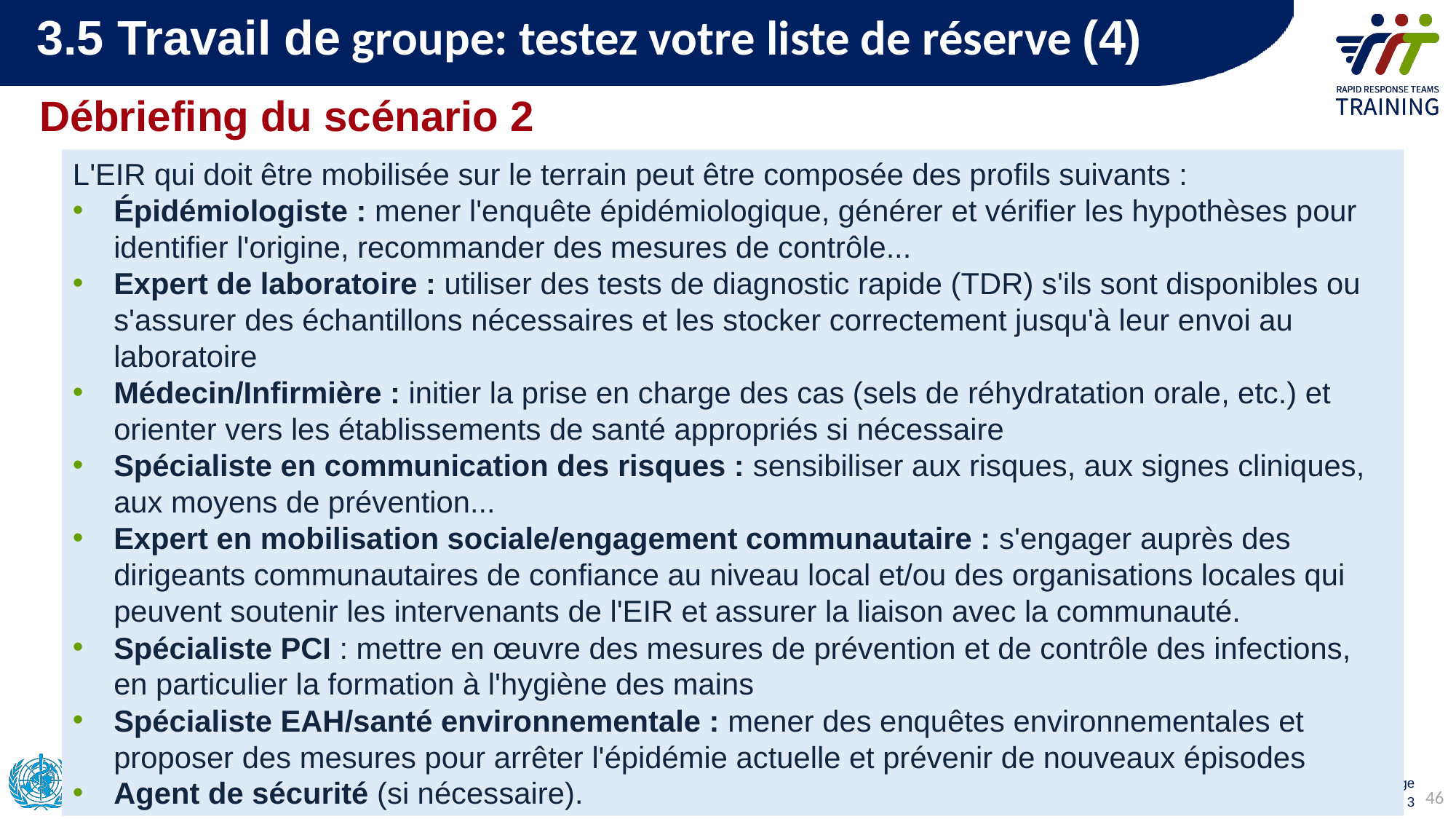

3.5 Travail de groupe: testez votre liste de réserve (4)
Débriefing du scénario 2
L'EIR qui doit être mobilisée sur le terrain peut être composée des profils suivants :
Épidémiologiste : mener l'enquête épidémiologique, générer et vérifier les hypothèses pour identifier l'origine, recommander des mesures de contrôle...
Expert de laboratoire : utiliser des tests de diagnostic rapide (TDR) s'ils sont disponibles ou s'assurer des échantillons nécessaires et les stocker correctement jusqu'à leur envoi au laboratoire
Médecin/Infirmière : initier la prise en charge des cas (sels de réhydratation orale, etc.) et orienter vers les établissements de santé appropriés si nécessaire
Spécialiste en communication des risques : sensibiliser aux risques, aux signes cliniques, aux moyens de prévention...
Expert en mobilisation sociale/engagement communautaire : s'engager auprès des dirigeants communautaires de confiance au niveau local et/ou des organisations locales qui peuvent soutenir les intervenants de l'EIR et assurer la liaison avec la communauté.
Spécialiste PCI : mettre en œuvre des mesures de prévention et de contrôle des infections, en particulier la formation à l'hygiène des mains
Spécialiste EAH/santé environnementale : mener des enquêtes environnementales et proposer des mesures pour arrêter l'épidémie actuelle et prévenir de nouveaux épisodes
Agent de sécurité (si nécessaire).
46